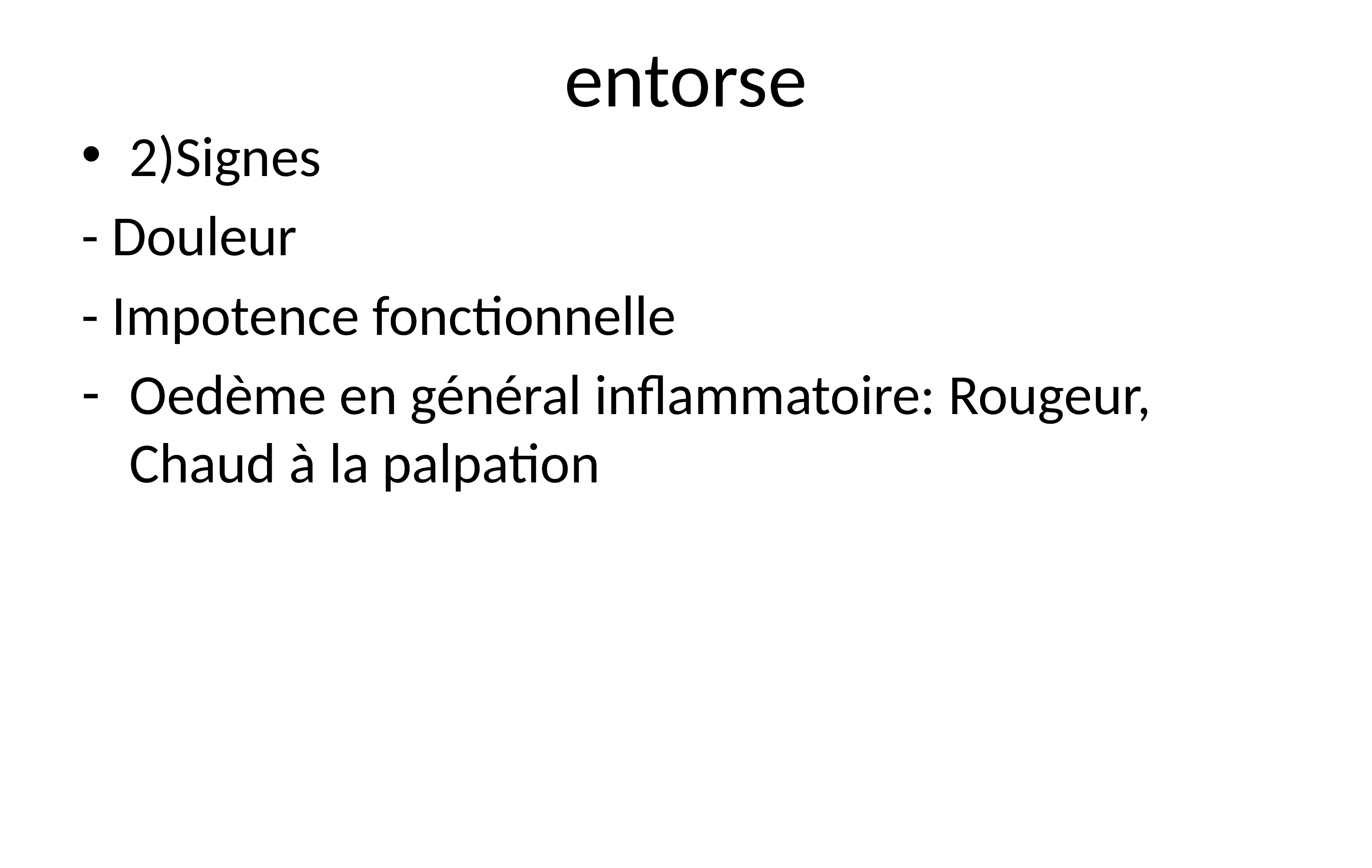

# entorse
2)Signes
- Douleur
- Impotence fonctionnelle
Oedème en général inflammatoire: Rougeur, Chaud à la palpation